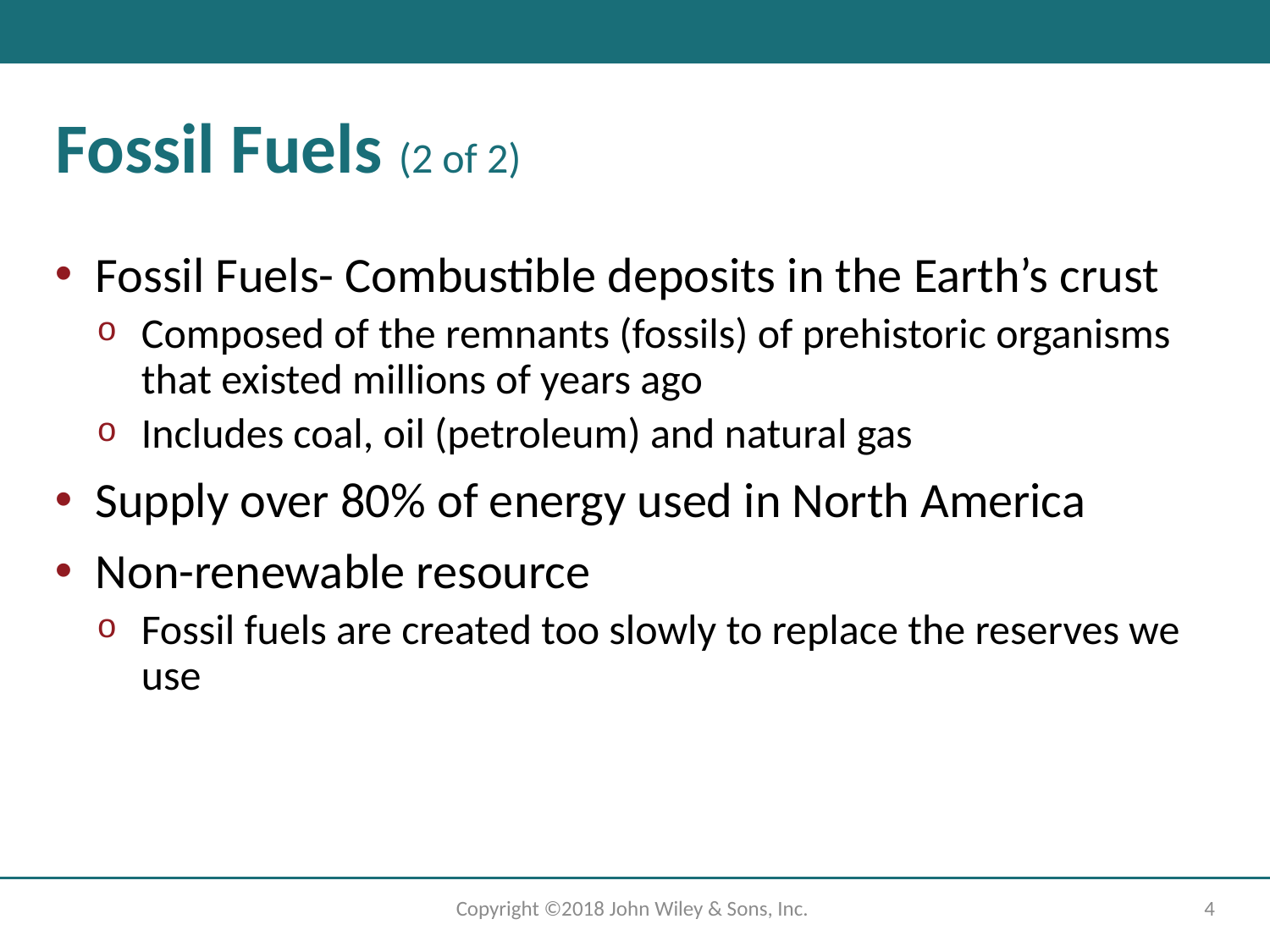

# Fossil Fuels (2 of 2)
Fossil Fuels- Combustible deposits in the Earth’s crust
Composed of the remnants (fossils) of prehistoric organisms that existed millions of years ago
Includes coal, oil (petroleum) and natural gas
Supply over 80% of energy used in North America
Non-renewable resource
Fossil fuels are created too slowly to replace the reserves we use
Copyright ©2018 John Wiley & Sons, Inc.
4